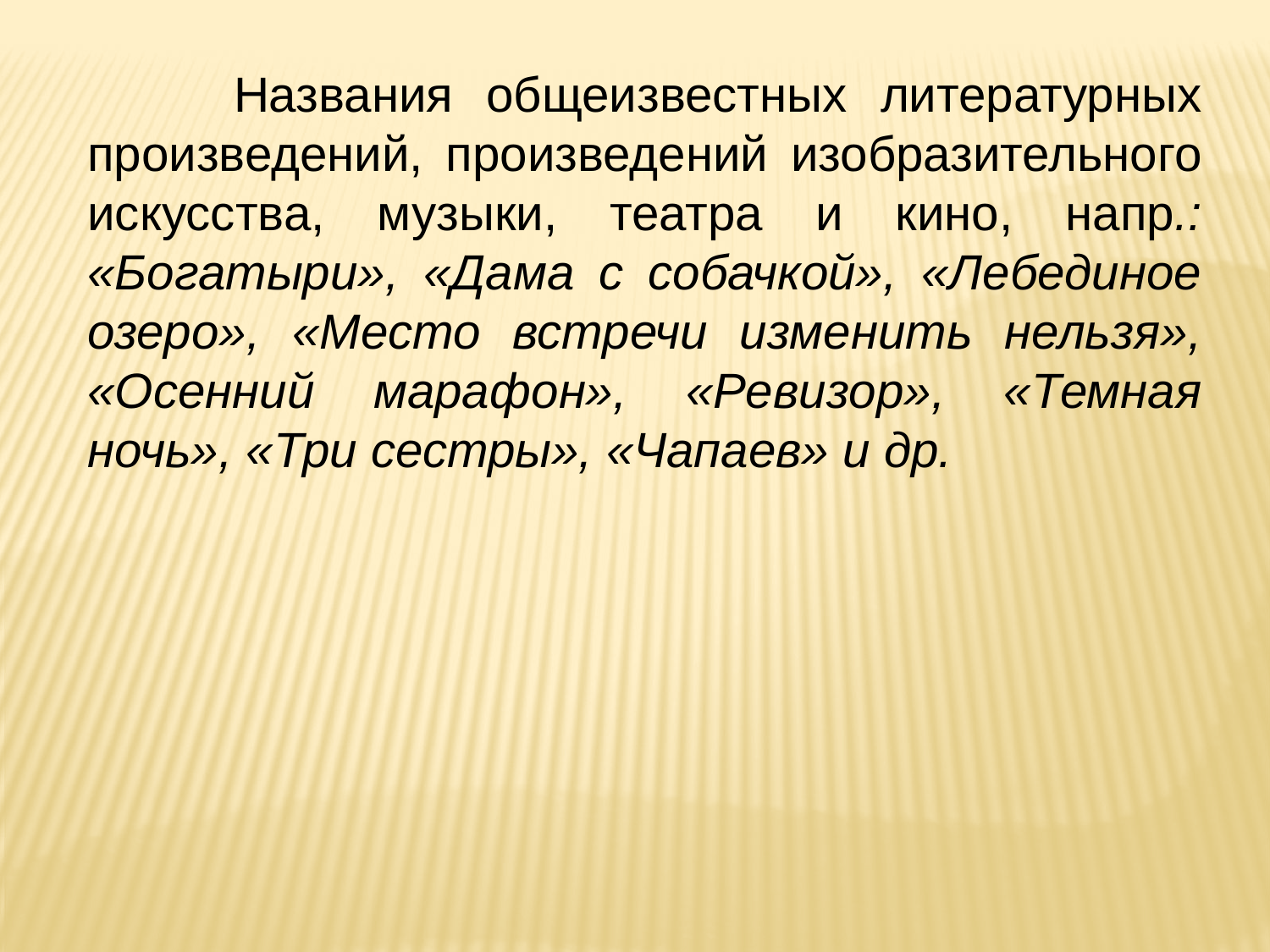

Названия общеизвестных литературных произведений, произведений изобразительного искусства, музыки, театра и кино, напр.: «Богатыри», «Дама с собачкой», «Лебединое озеро», «Место встречи изменить нельзя», «Осенний марафон», «Ревизор», «Темная ночь», «Три сестры», «Чапаев» и др.